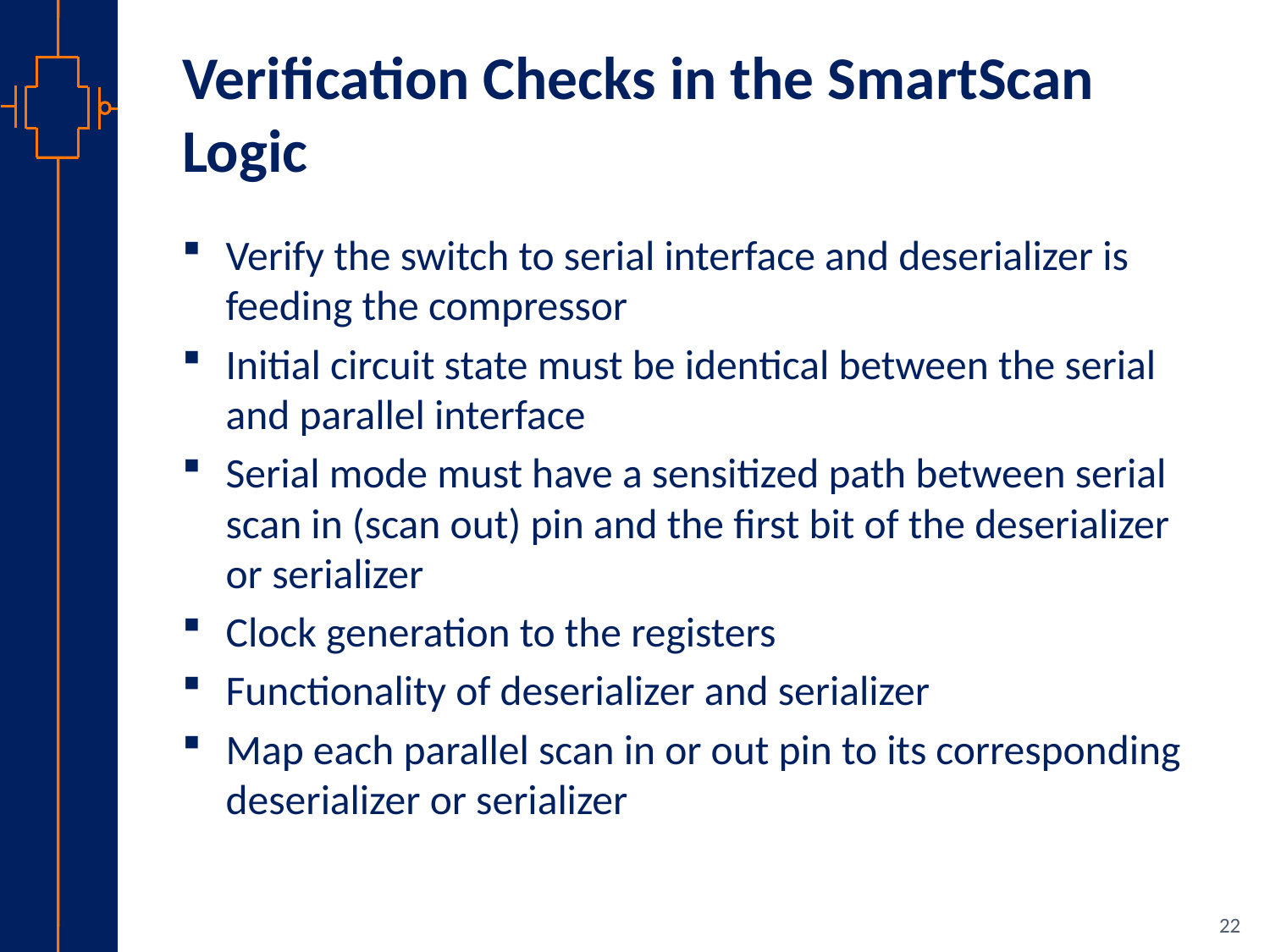

# Verification Checks in the SmartScan Logic
Verify the switch to serial interface and deserializer is feeding the compressor
Initial circuit state must be identical between the serial and parallel interface
Serial mode must have a sensitized path between serial scan in (scan out) pin and the first bit of the deserializer or serializer
Clock generation to the registers
Functionality of deserializer and serializer
Map each parallel scan in or out pin to its corresponding deserializer or serializer

22